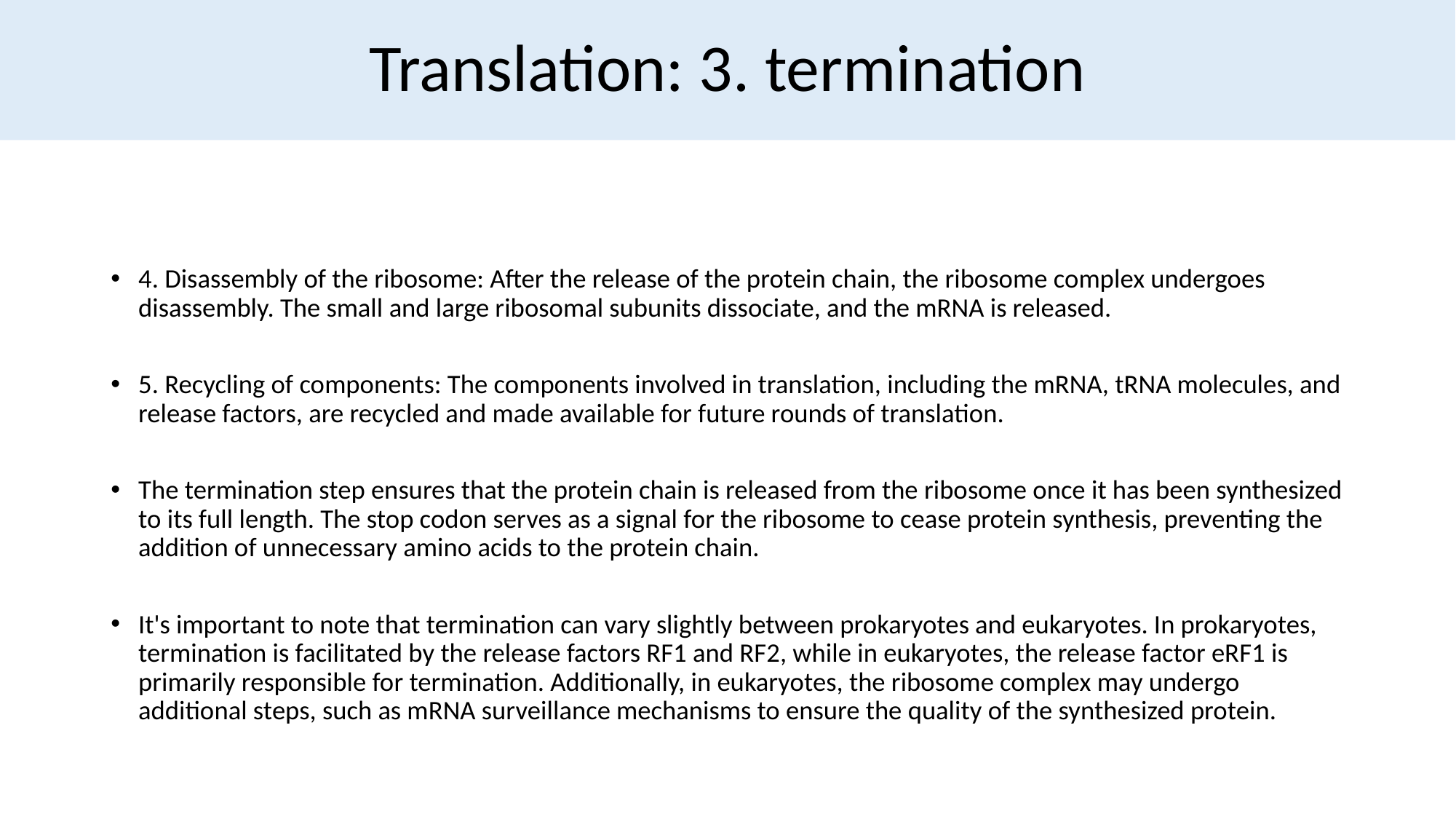

Translation: 3. termination

4. Disassembly of the ribosome: After the release of the protein chain, the ribosome complex undergoes disassembly. The small and large ribosomal subunits dissociate, and the mRNA is released.

5. Recycling of components: The components involved in translation, including the mRNA, tRNA molecules, and release factors, are recycled and made available for future rounds of translation.

The termination step ensures that the protein chain is released from the ribosome once it has been synthesized to its full length. The stop codon serves as a signal for the ribosome to cease protein synthesis, preventing the addition of unnecessary amino acids to the protein chain.

It's important to note that termination can vary slightly between prokaryotes and eukaryotes. In prokaryotes, termination is facilitated by the release factors RF1 and RF2, while in eukaryotes, the release factor eRF1 is primarily responsible for termination. Additionally, in eukaryotes, the ribosome complex may undergo additional steps, such as mRNA surveillance mechanisms to ensure the quality of the synthesized protein.